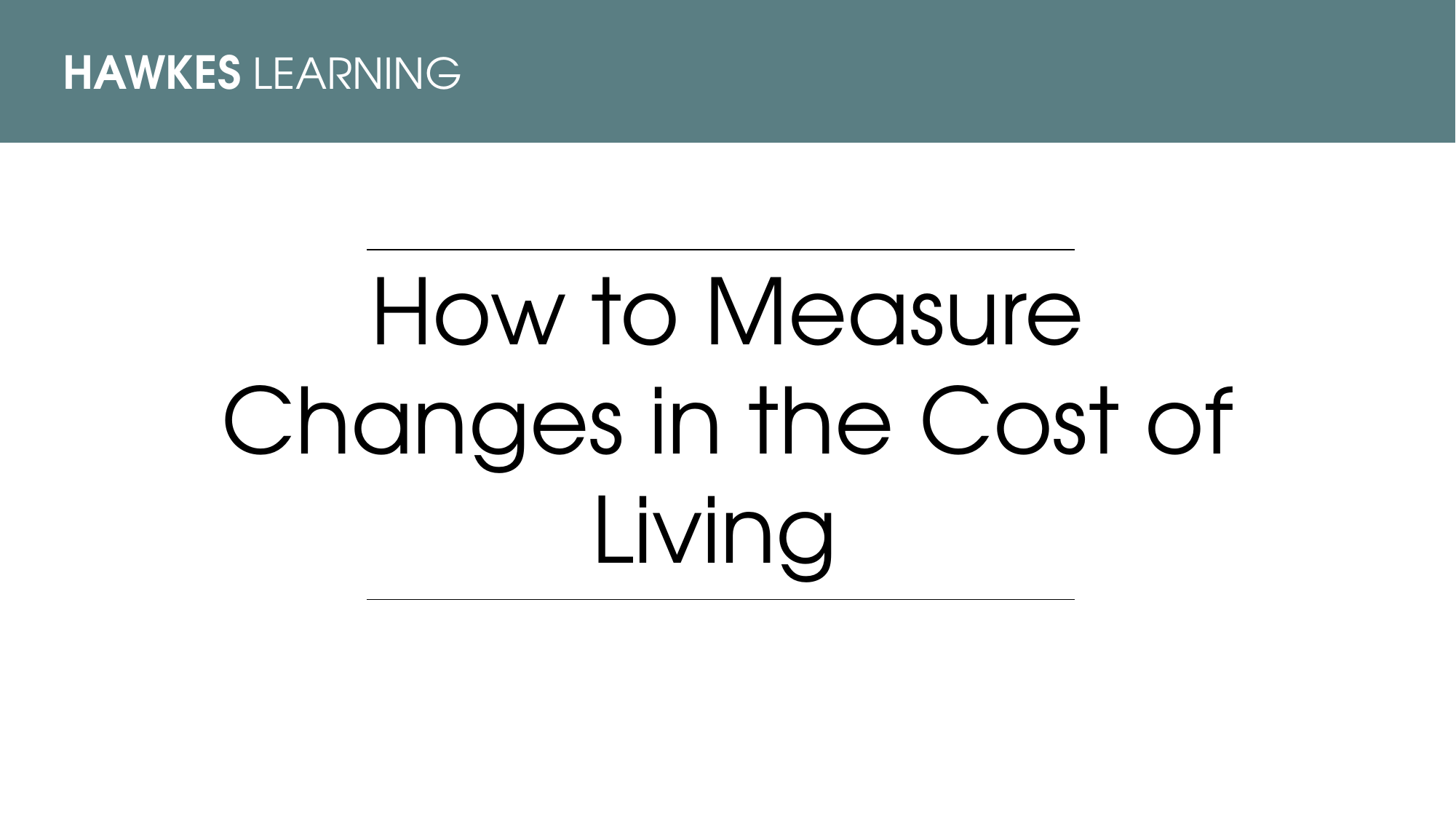

HAWKES LEARNING
How to Measure Changes in the Cost of Living